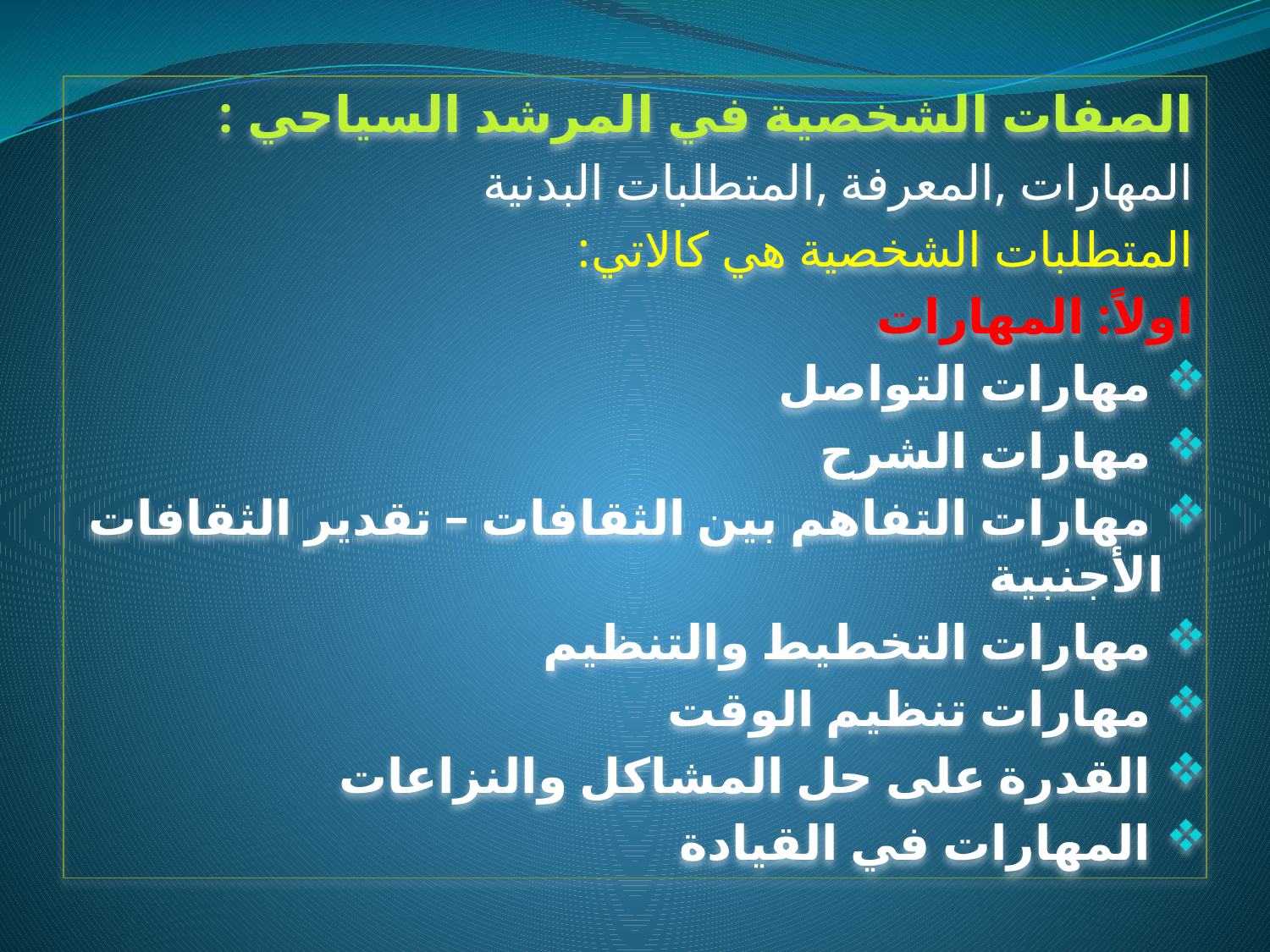

الصفات الشخصية في المرشد السياحي :
المهارات ,المعرفة ,المتطلبات البدنية
المتطلبات الشخصية هي كالاتي:
اولاً: المهارات
 مهارات التواصل
 مهارات الشرح
 مهارات التفاهم بين الثقافات – تقدير الثقافات الأجنبية
 مهارات التخطيط والتنظيم
 مهارات تنظيم الوقت
 القدرة على حل المشاكل والنزاعات
 المهارات في القيادة